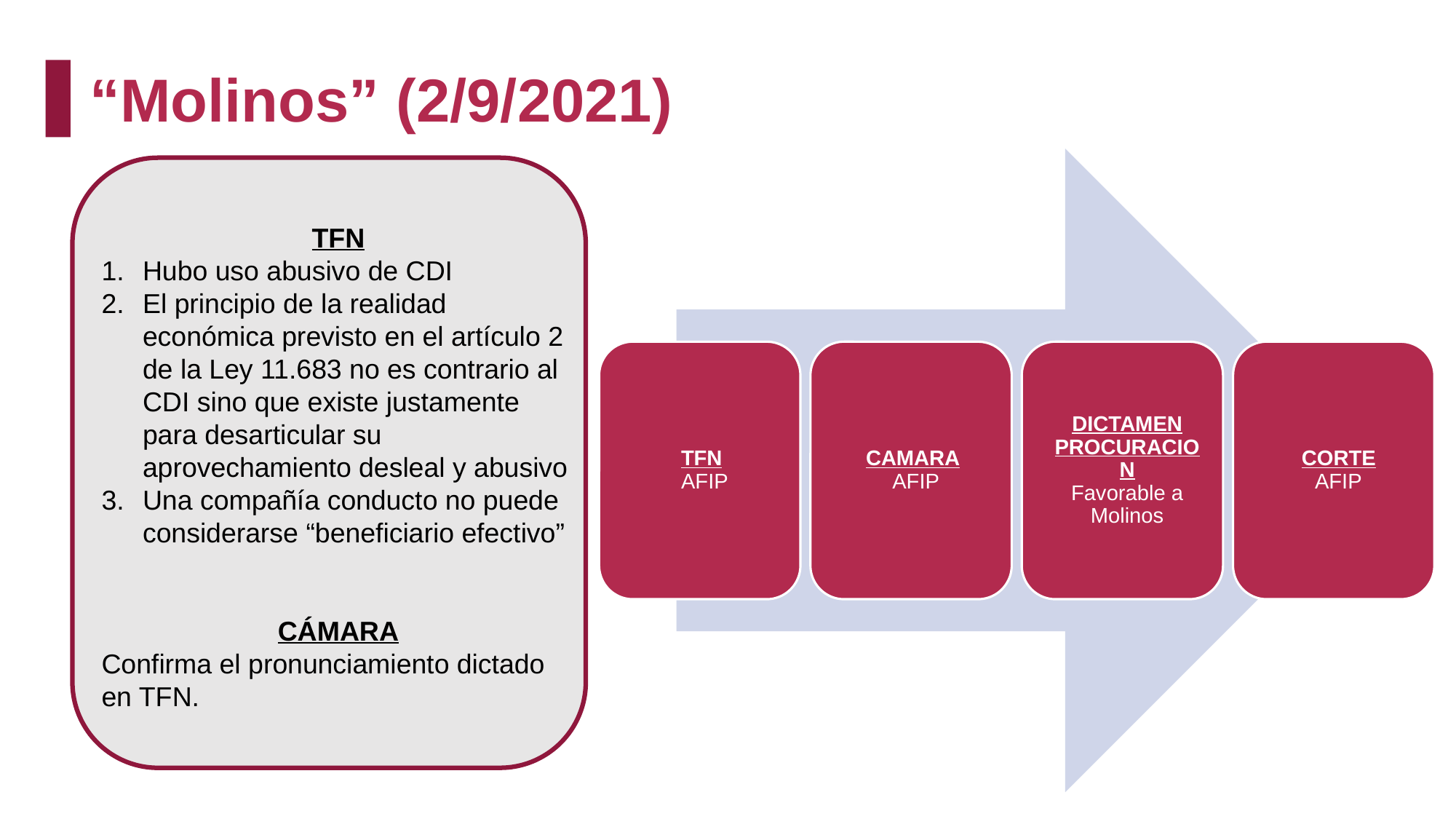

“Molinos” (2/9/2021)

TFN
AFIP
CAMARA
AFIP
DICTAMEN PROCURACION
Favorable a Molinos
CORTE
AFIP

TFN
Hubo uso abusivo de CDI
El principio de la realidad económica previsto en el artículo 2 de la Ley 11.683 no es contrario al CDI sino que existe justamente para desarticular su aprovechamiento desleal y abusivo
Una compañía conducto no puede considerarse “beneficiario efectivo”

CÁMARA
Confirma el pronunciamiento dictado en TFN.